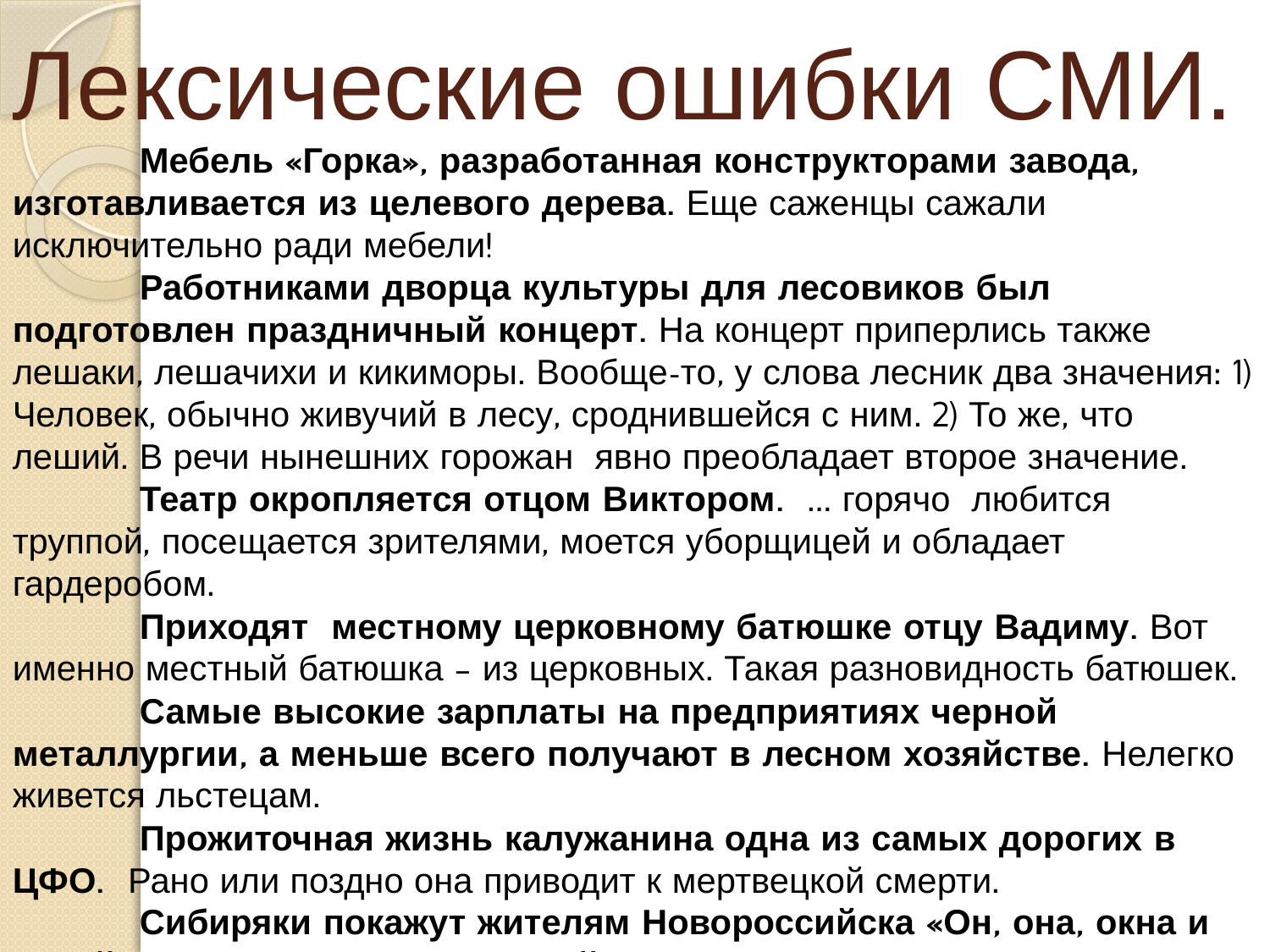

# Лексические ошибки СМИ.
	Мебель «Горка», разработанная конструкторами завода, изготавливается из целевого дерева. Еще саженцы сажали исключительно ради мебели!
	Работниками дворца культуры для лесовиков был подготовлен праздничный концерт. На концерт приперлись также лешаки, лешачихи и кикиморы. Вообще-то, у слова лесник два значения: 1) Человек, обычно живучий в лесу, сроднившейся с ним. 2) То же, что леший. В речи нынешних горожан  явно преобладает второе значение.
	Театр окропляется отцом Виктором.  … горячо  любится труппой, посещается зрителями, моется уборщицей и обладает гардеробом.
	Приходят  местному церковному батюшке отцу Вадиму. Вот именно местный батюшка – из церковных. Такая разновидность батюшек.
	Самые высокие зарплаты на предприятиях черной металлургии, а меньше всего получают в лесном хозяйстве. Нелегко живется льстецам.
	Прожиточная жизнь калужанина одна из самых дорогих в ЦФО.  Рано или поздно она приводит к мертвецкой смерти.
	Сибиряки покажут жителям Новороссийска «Он, она, окна и покойник». 2 июля в Новороссийске начнутся гастроли Нижнетагильского драматического театра имени …..